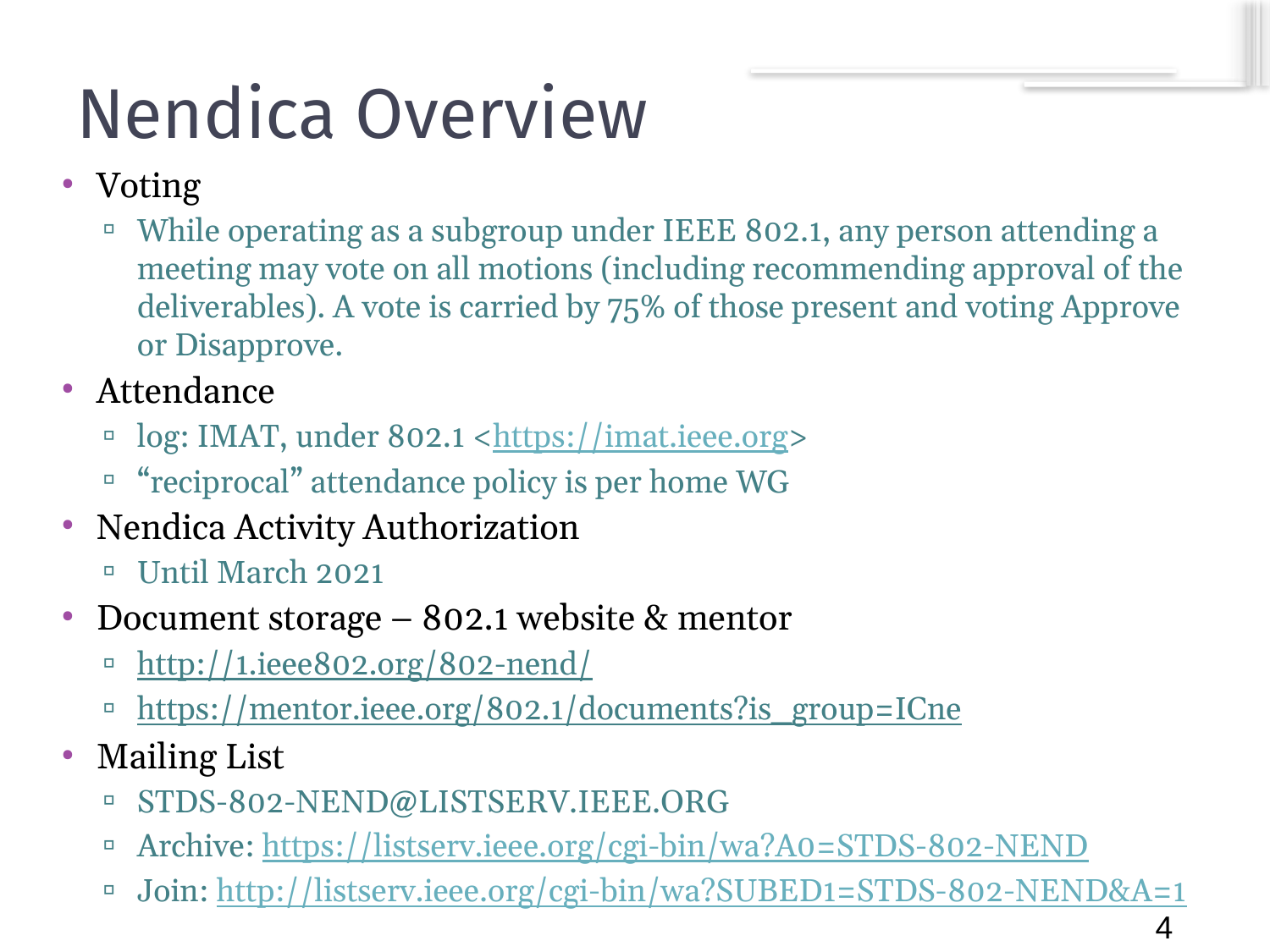

4
# Nendica Overview
Voting
While operating as a subgroup under IEEE 802.1, any person attending a meeting may vote on all motions (including recommending approval of the deliverables). A vote is carried by 75% of those present and voting Approve or Disapprove.
Attendance
log: IMAT, under 802.1 <https://imat.ieee.org>
“reciprocal” attendance policy is per home WG
Nendica Activity Authorization
Until March 2021
Document storage – 802.1 website & mentor
http://1.ieee802.org/802-nend/
https://mentor.ieee.org/802.1/documents?is_group=ICne
Mailing List
STDS-802-NEND@LISTSERV.IEEE.ORG
Archive: https://listserv.ieee.org/cgi-bin/wa?A0=STDS-802-NEND
Join: http://listserv.ieee.org/cgi-bin/wa?SUBED1=STDS-802-NEND&A=1